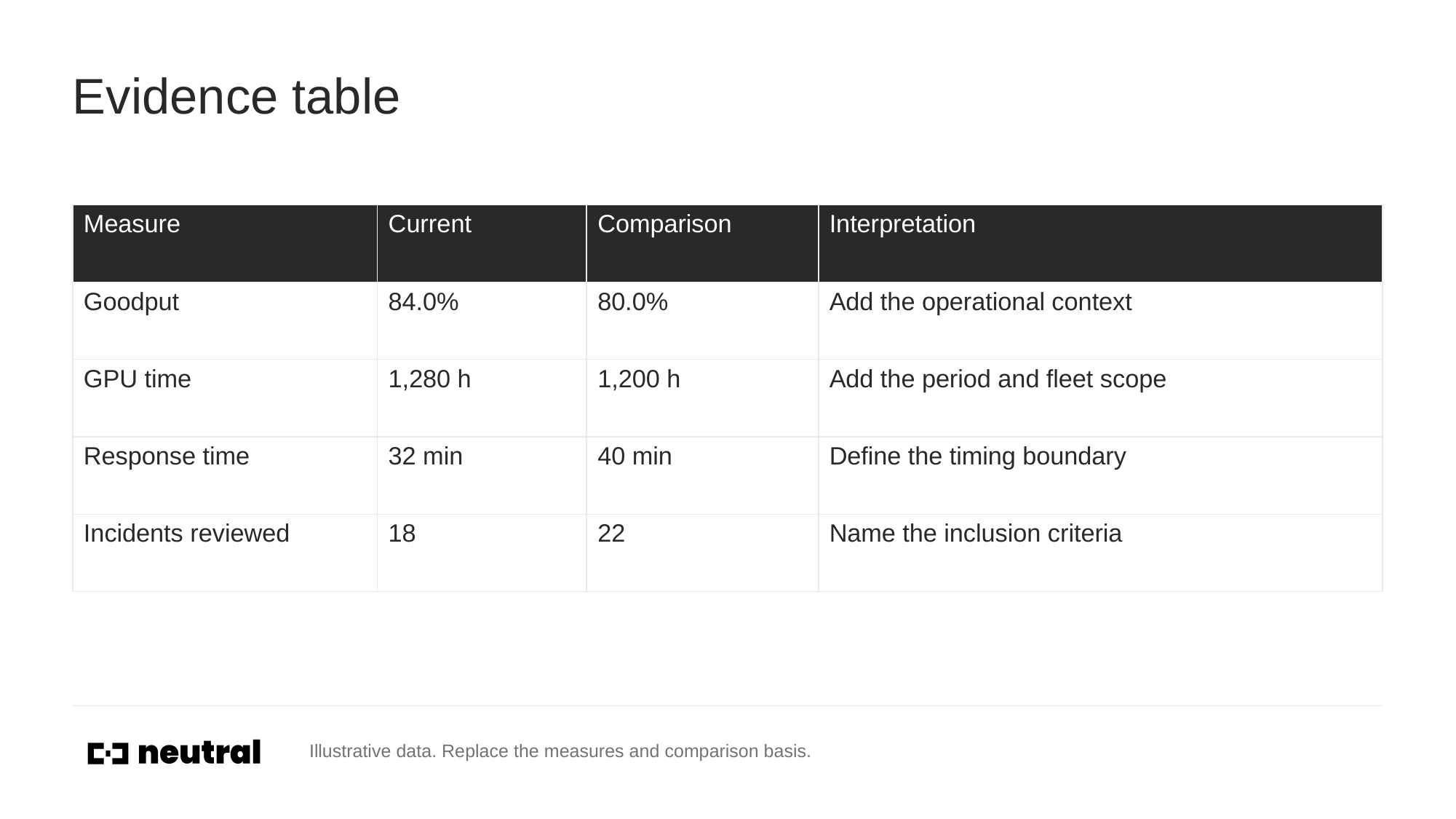

# Evidence table
| Measure | Current | Comparison | Interpretation |
| --- | --- | --- | --- |
| Goodput | 84.0% | 80.0% | Add the operational context |
| GPU time | 1,280 h | 1,200 h | Add the period and fleet scope |
| Response time | 32 min | 40 min | Define the timing boundary |
| Incidents reviewed | 18 | 22 | Name the inclusion criteria |
Illustrative data. Replace the measures and comparison basis.